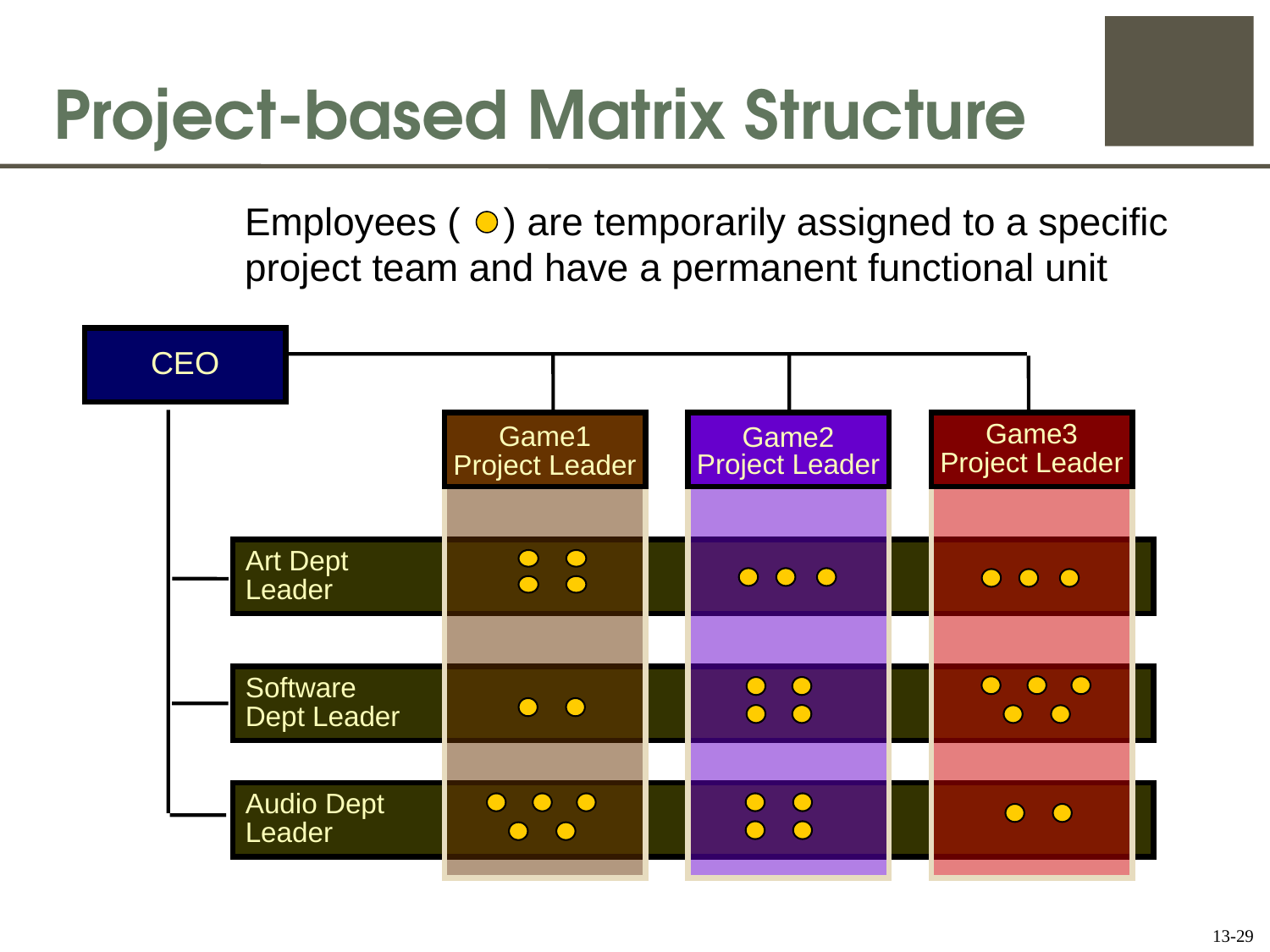

# Project-based Matrix Structure
Employees (    ) are temporarily assigned to a specific
project team and have a permanent functional unit

CEO

Game1
Project Leader

Game2
Project Leader

Game3
Project Leader
Art Dept
Leader
Software
Dept Leader
Audio Dept
Leader